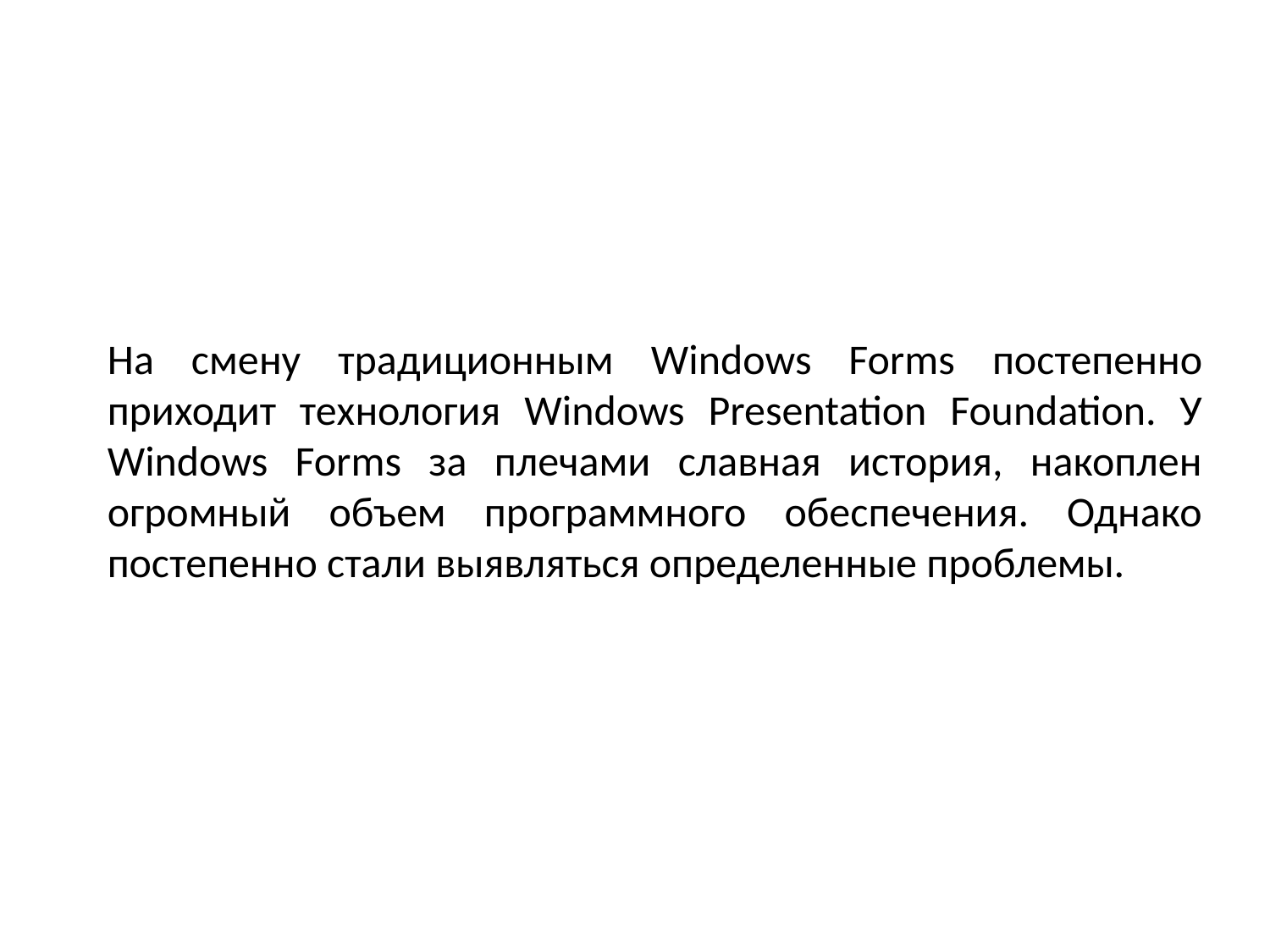

На смену традиционным Windows Forms постепенно приходит технология Windows Presentation Foundation. У Windows Forms за плечами славная история, накоплен огромный объем программного обеспечения. Однако постепенно стали выявляться определенные проблемы.